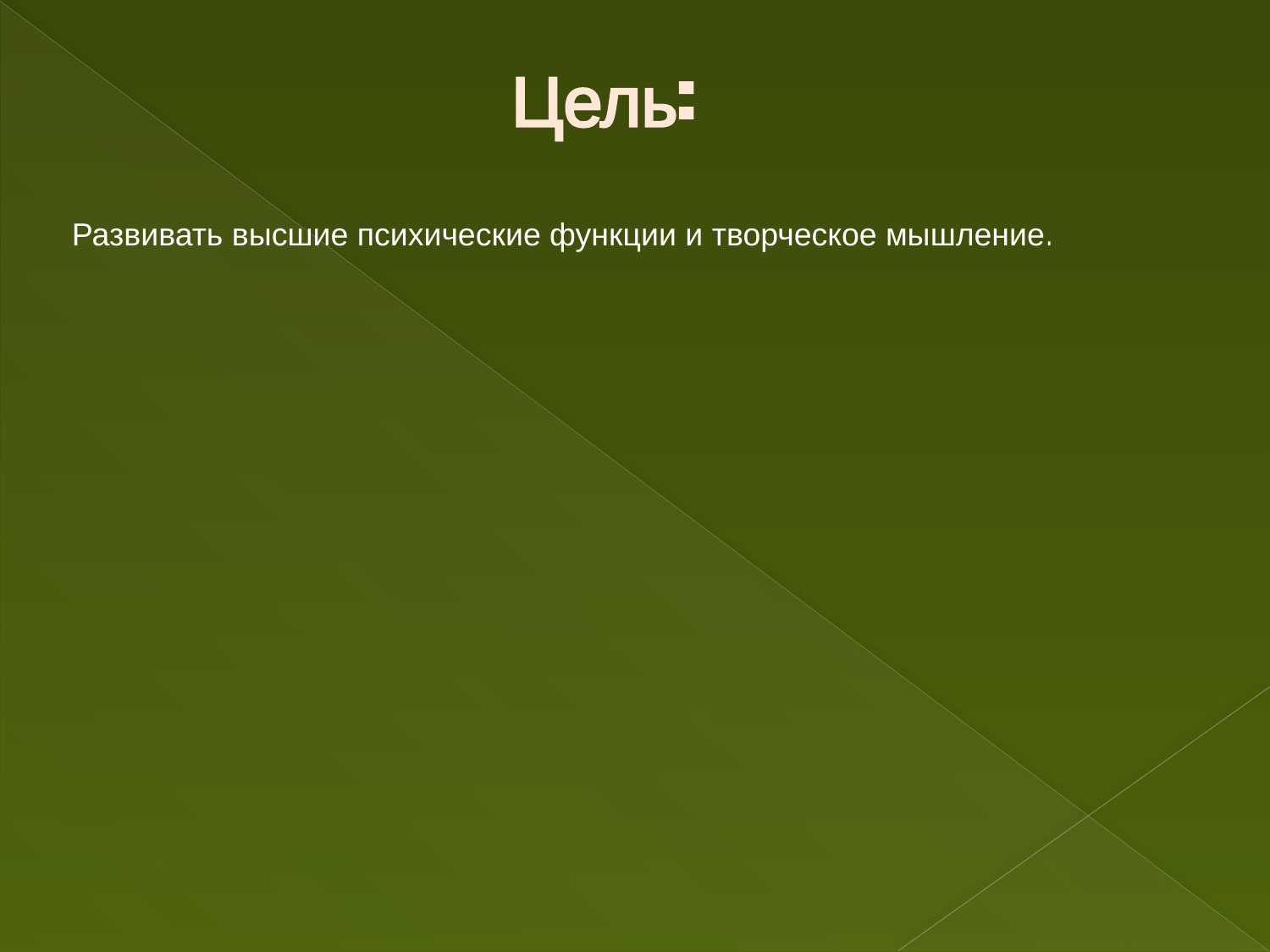

Цель:
Развивать высшие психические функции и творческое мышление.